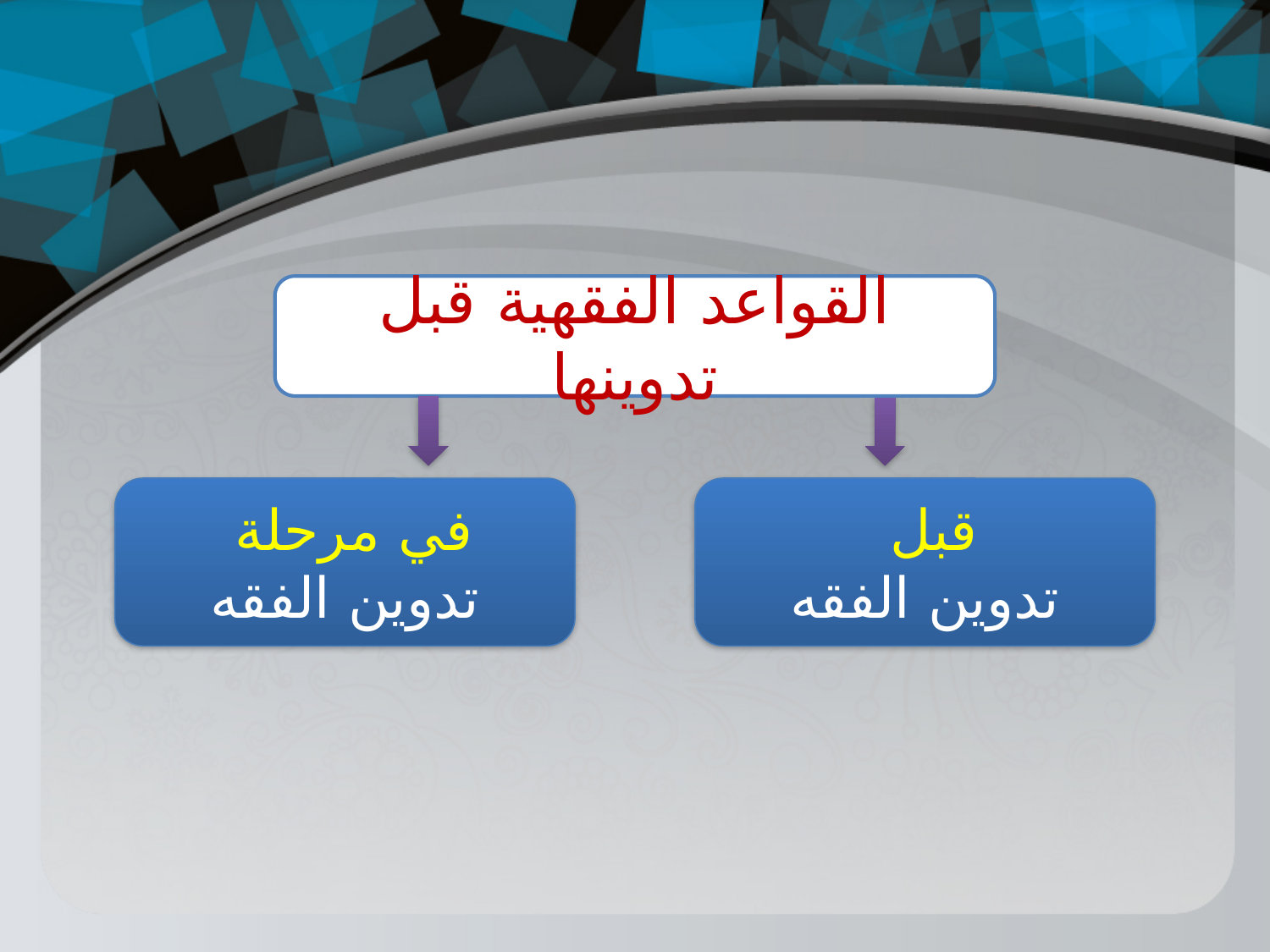

القواعد الفقهية قبل تدوينها

في مرحلة
تدوين الفقه
قبل
تدوين الفقه